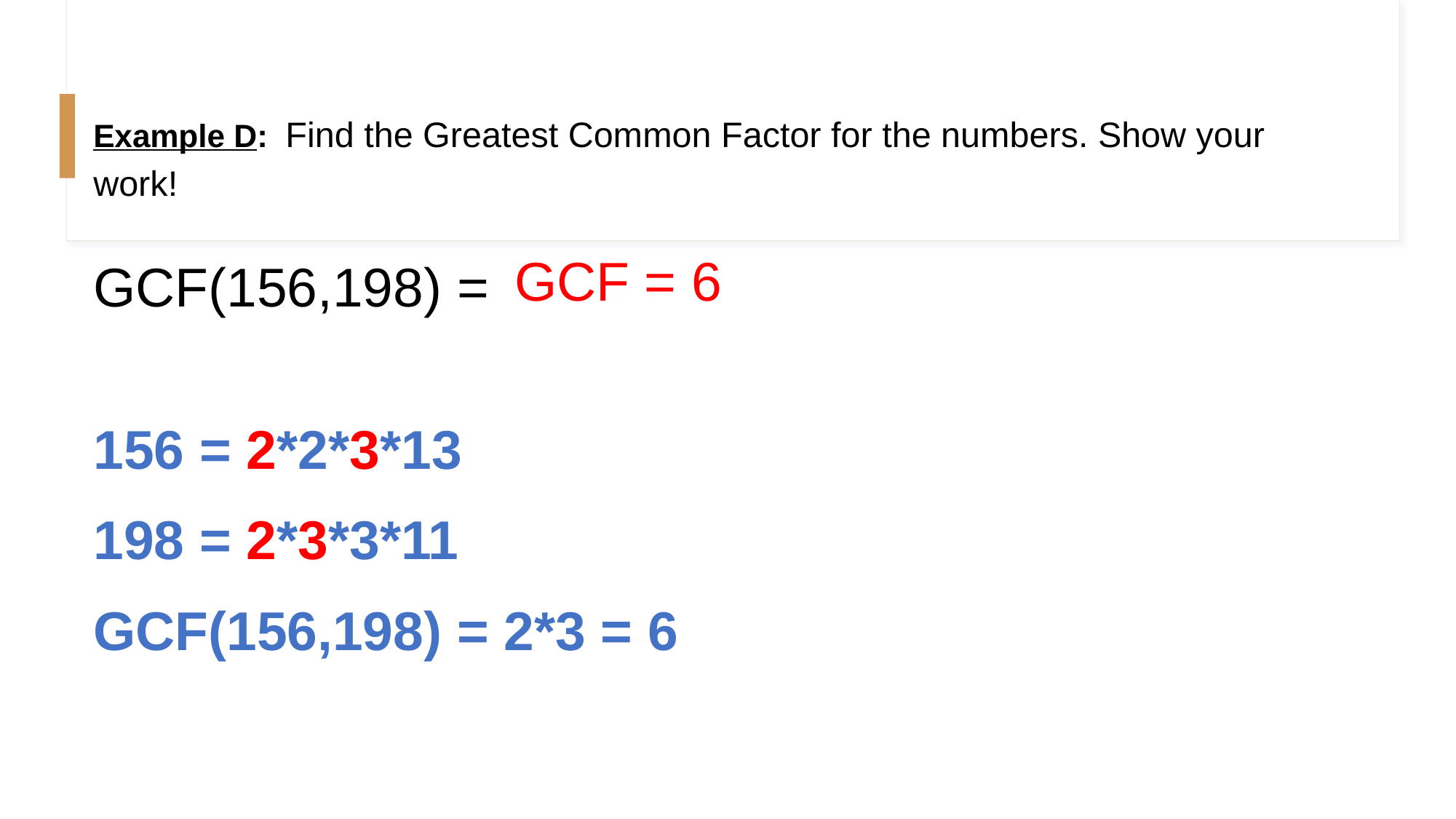

# Example D:  Find the Greatest Common Factor for the numbers. Show your work!
GCF(156,198) =

156 = 2*2*3*13
198 = 2*3*3*11
GCF(156,198) = 2*3 = 6

GCF = 6